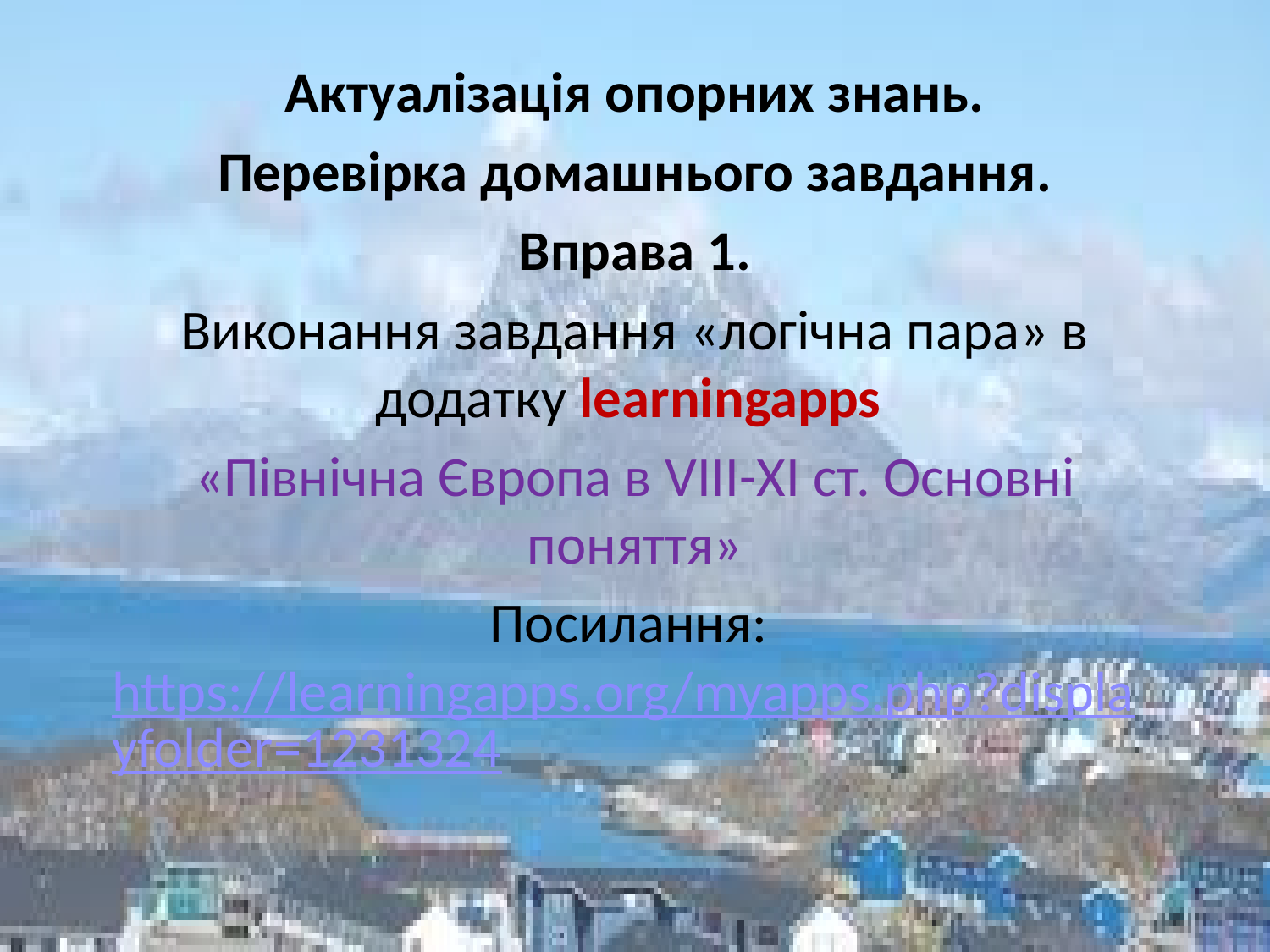

Актуалізація опорних знань.
Перевірка домашнього завдання.
Вправа 1.
Виконання завдання «логічна пара» в додатку learningapps
«Північна Європа в VIII-XI ст. Основні поняття»
Посилання: https://learningapps.org/myapps.php?displayfolder=1231324